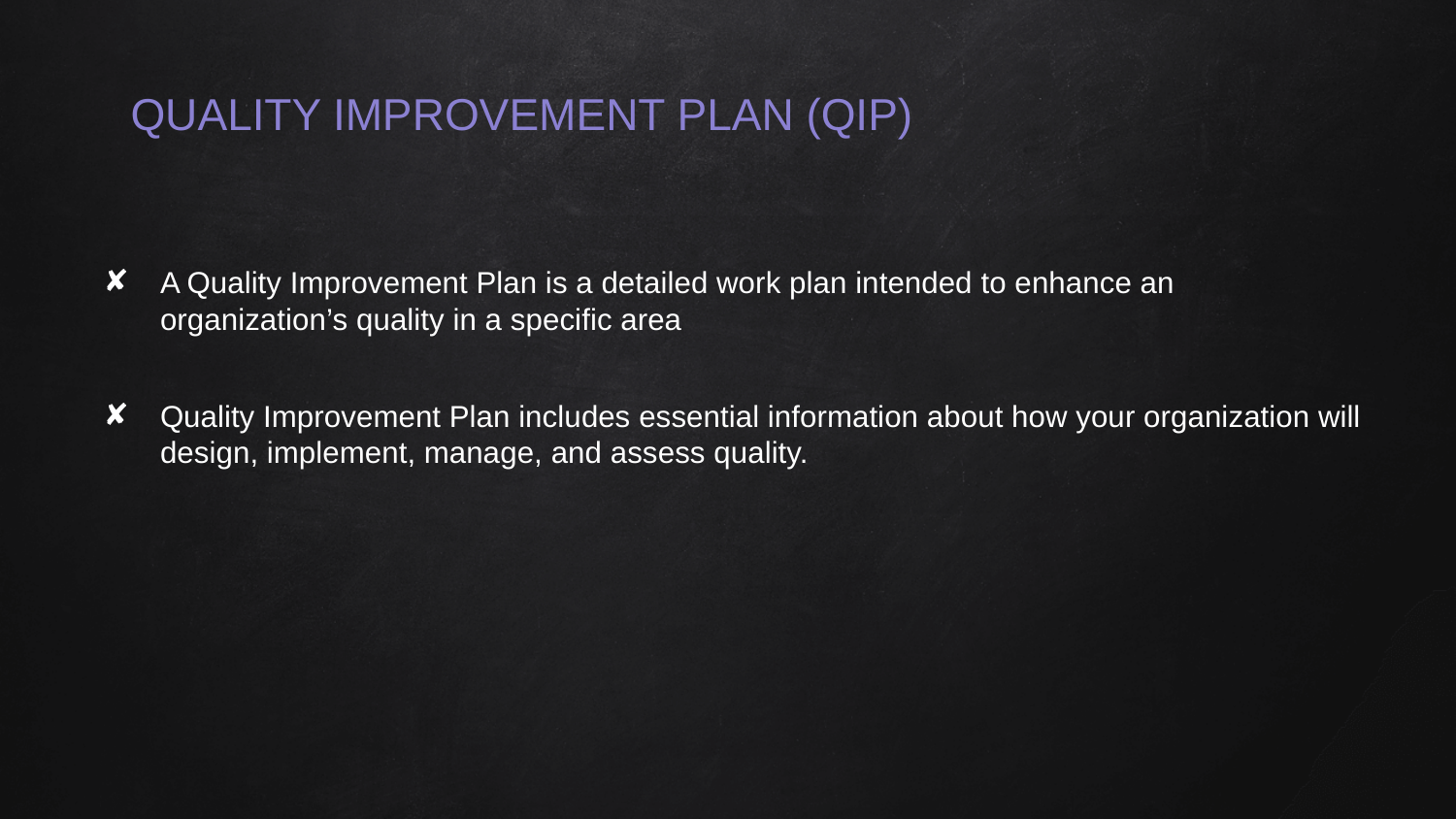

# QUALITY IMPROVEMENT PLAN (QIP)
A Quality Improvement Plan is a detailed work plan intended to enhance an organization’s quality in a specific area

Quality Improvement Plan includes essential information about how your organization will design, implement, manage, and assess quality.